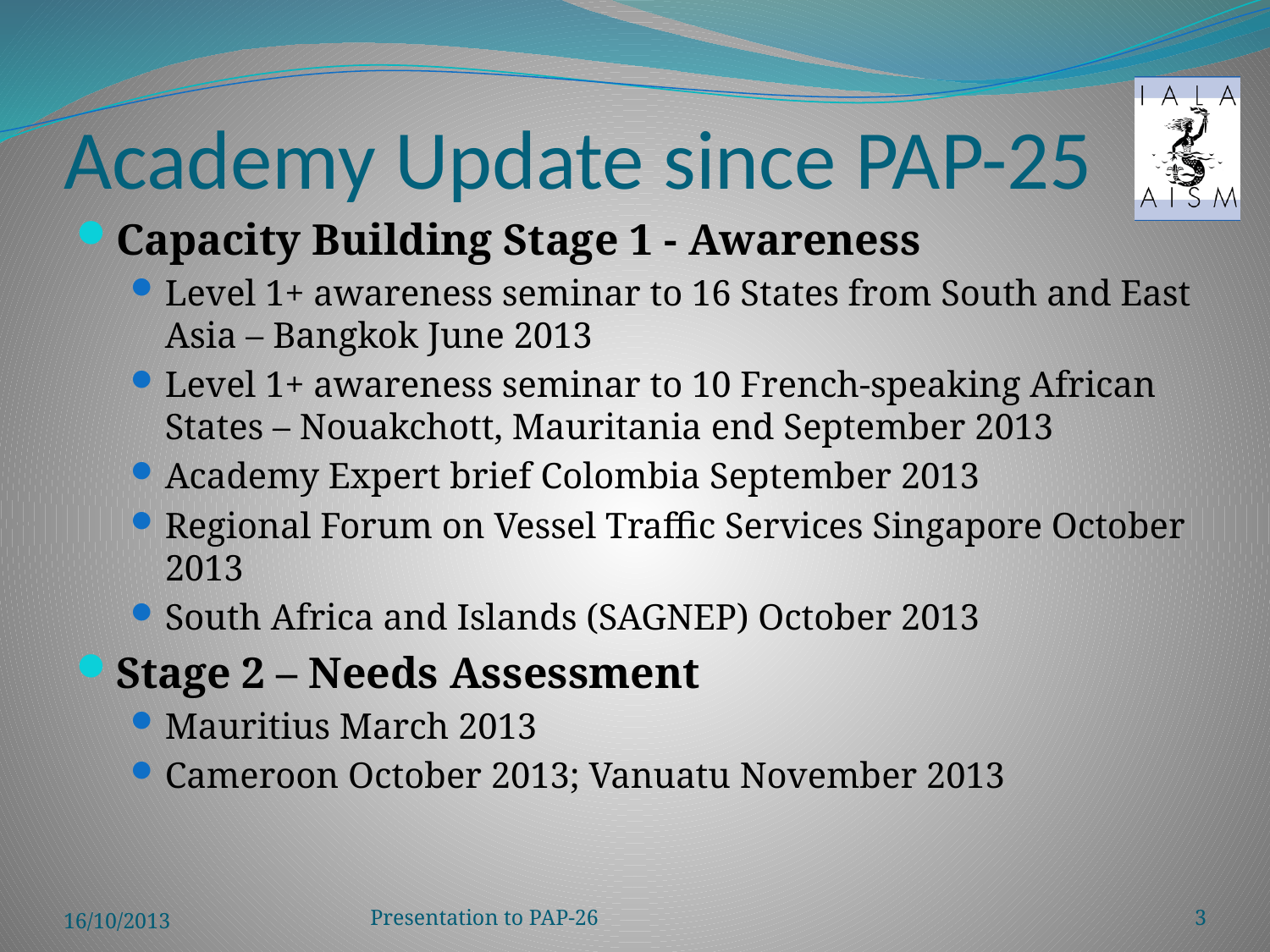

# Academy Update since PAP-25
Capacity Building Stage 1 - Awareness
Level 1+ awareness seminar to 16 States from South and East Asia – Bangkok June 2013
Level 1+ awareness seminar to 10 French-speaking African States – Nouakchott, Mauritania end September 2013
Academy Expert brief Colombia September 2013
Regional Forum on Vessel Traffic Services Singapore October 2013
South Africa and Islands (SAGNEP) October 2013
Stage 2 – Needs Assessment
Mauritius March 2013
Cameroon October 2013; Vanuatu November 2013

16/10/2013
Presentation to PAP-26
3